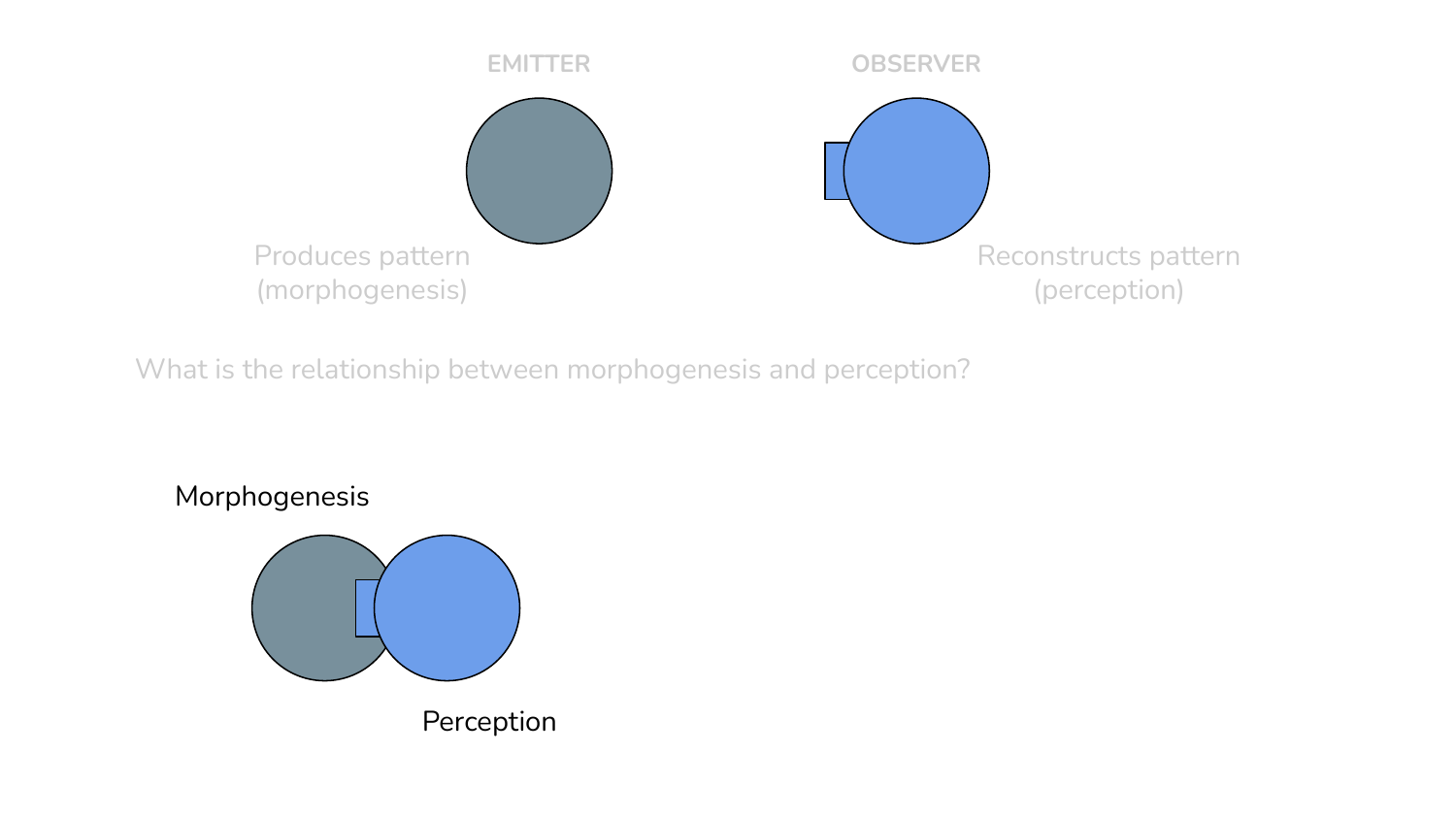

EMITTER
OBSERVER

Produces pattern
(morphogenesis)
Reconstructs pattern
(perception)
What is the relationship between morphogenesis and perception?
Morphogenesis

Perception